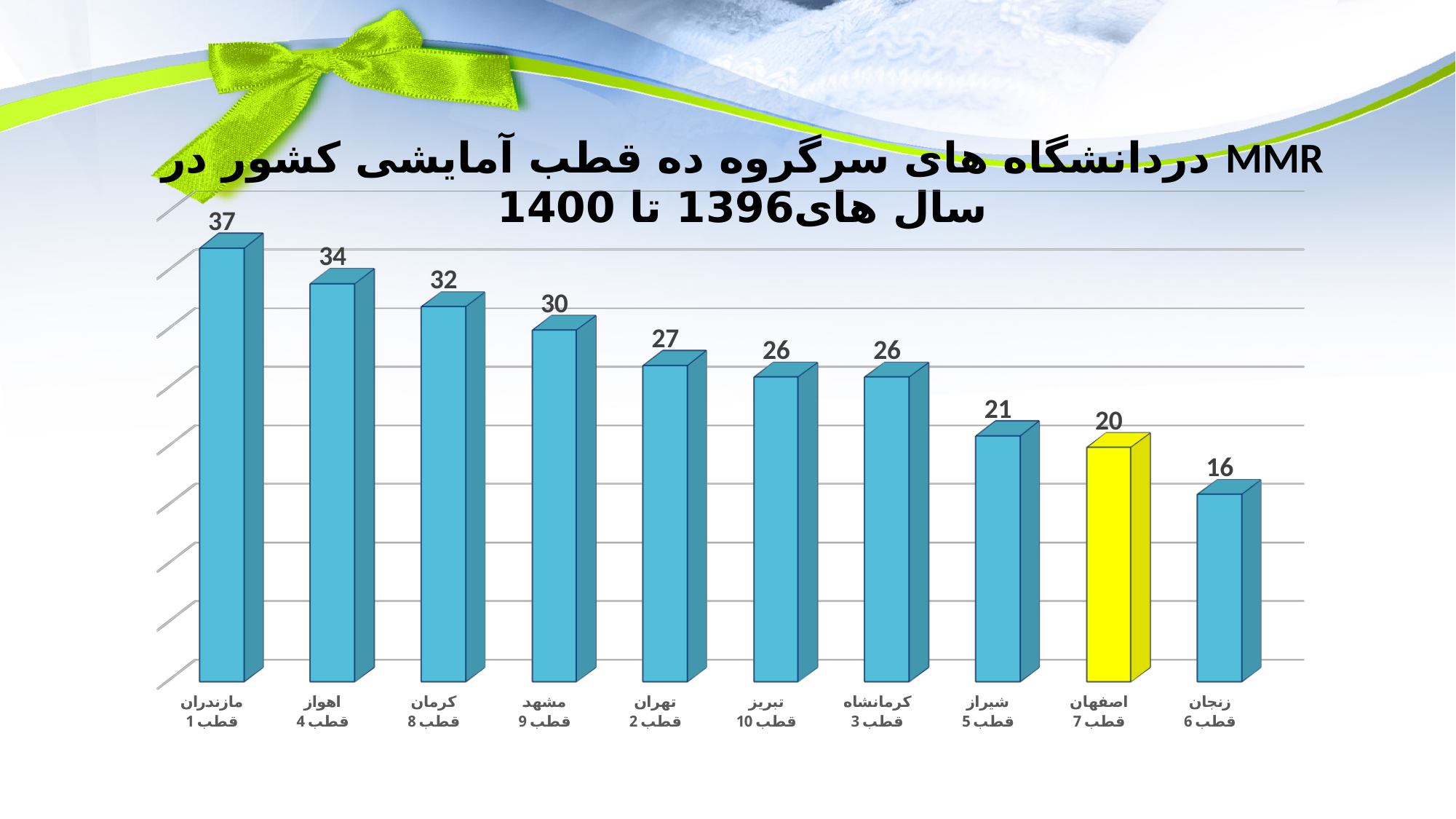

# MMR دردانشگاه های سرگروه ده قطب آمایشی کشور در سال های1396 تا 1400

[unsupported chart]